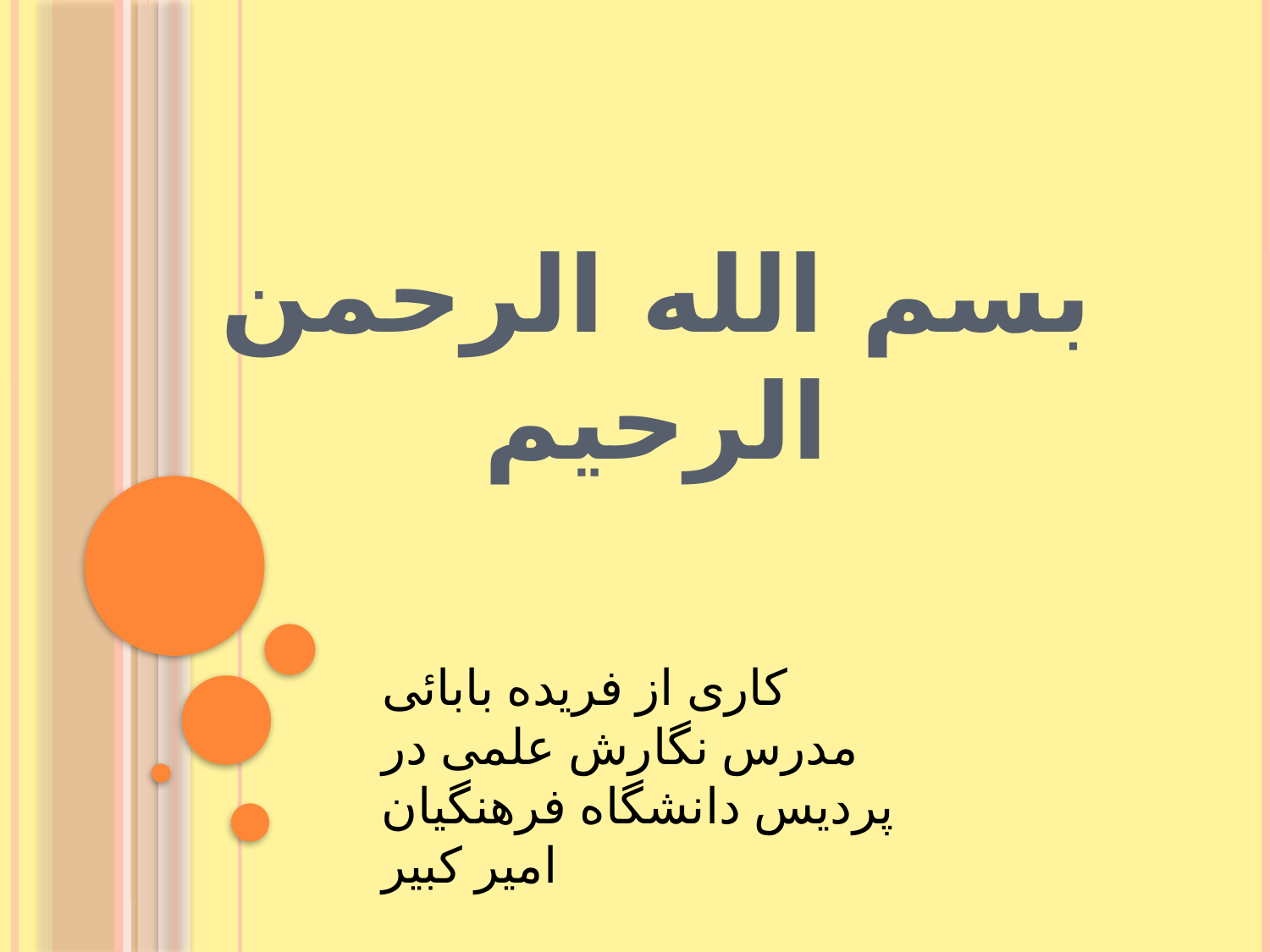

# بسم الله الرحمن الرحیم
کاری از فریده بابائی
مدرس نگارش علمی در پردیس دانشگاه فرهنگیان امیر کبیر